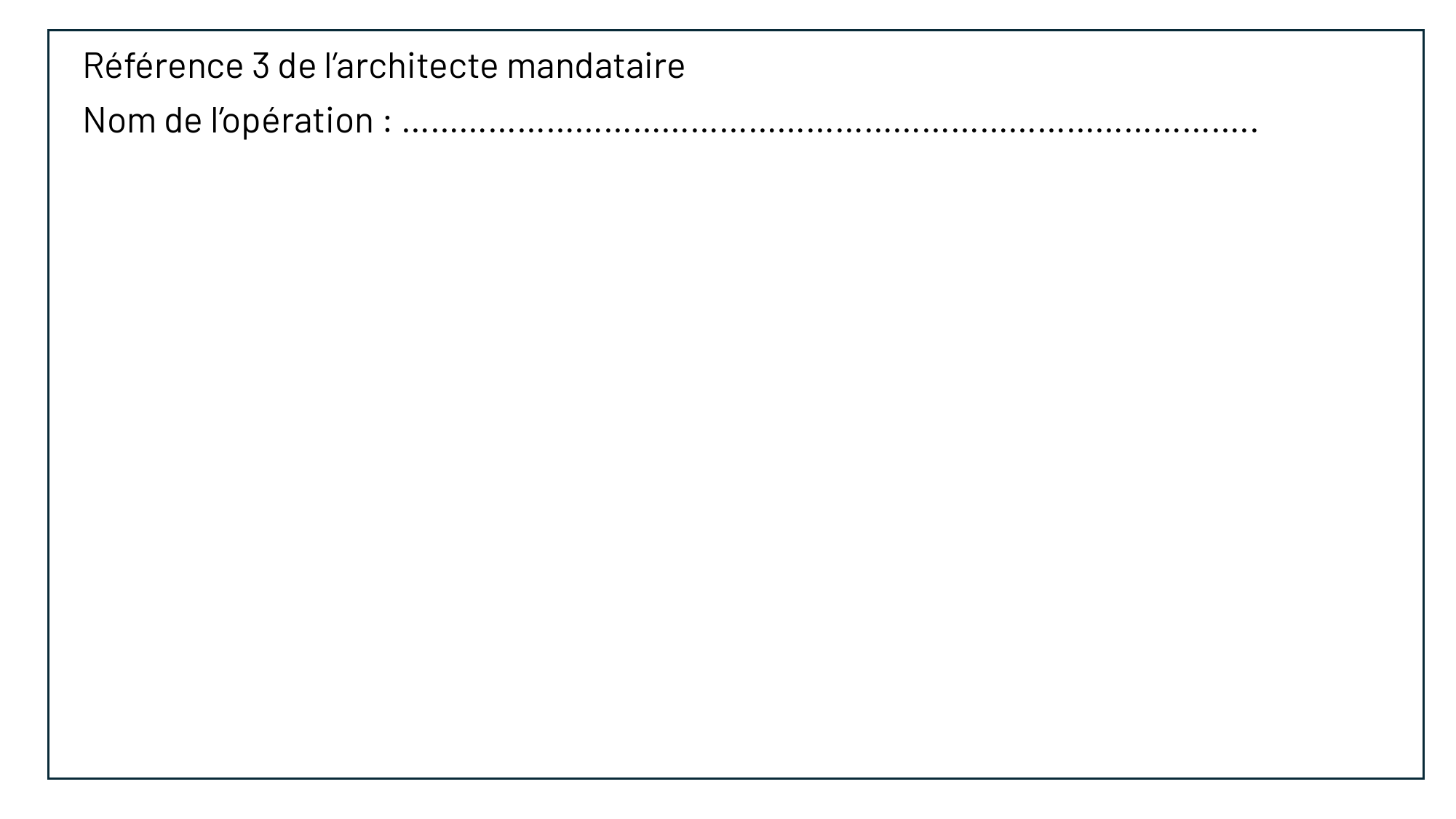

Référence 3 de l’architecte mandataire
Nom de l’opération : ……………………………………………………………………………..